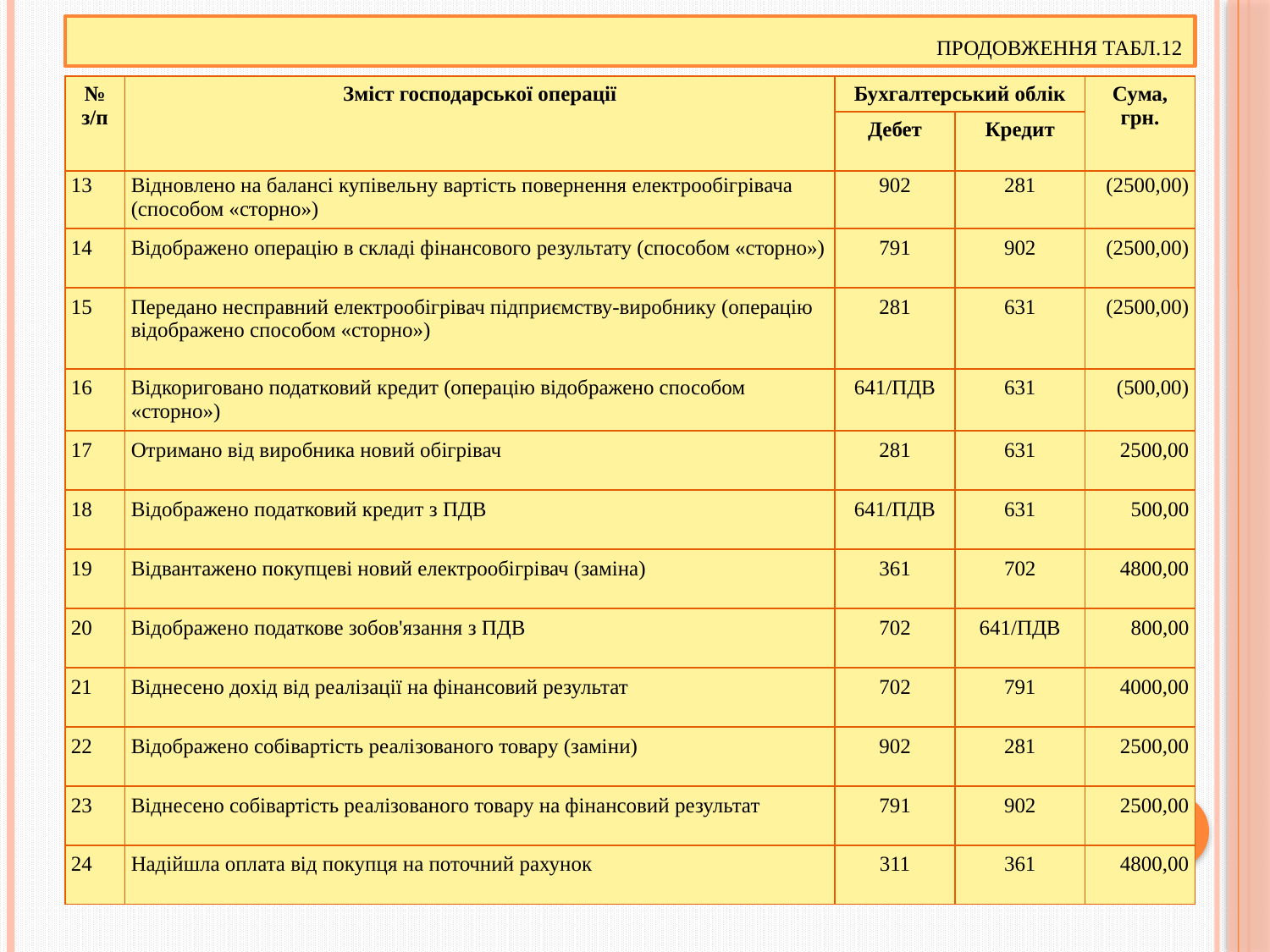

# Продовження табл.12
| № з/п | Зміст господарської операції | Бухгалтерський облік |  | Сума, грн. |
| --- | --- | --- | --- | --- |
|  |  | Дебет | Кредит |  |
| 13 | Відновлено на балансі купівельну вартість повернення електрообігрівача (способом «сторно») | 902 | 281 | (2500,00) |
| --- | --- | --- | --- | --- |
| 14 | Відображено операцію в складі фінансового результату (способом «сторно») | 791 | 902 | (2500,00) |
| 15 | Передано несправний електрообігрівач підприємству-виробнику (операцію відображено способом «сторно») | 281 | 631 | (2500,00) |
| 16 | Відкориговано податковий кредит (операцію відображено способом «сторно») | 641/ПДВ | 631 | (500,00) |
| 17 | Отримано від виробника новий обігрівач | 281 | 631 | 2500,00 |
| 18 | Відображено податковий кредит з ПДВ | 641/ПДВ | 631 | 500,00 |
| 19 | Відвантажено покупцеві новий електрообігрівач (заміна) | 361 | 702 | 4800,00 |
| 20 | Відображено податкове зобов'язання з ПДВ | 702 | 641/ПДВ | 800,00 |
| 21 | Віднесено дохід від реалізації на фінансовий результат | 702 | 791 | 4000,00 |
| 22 | Відображено собівартість реалізованого товару (заміни) | 902 | 281 | 2500,00 |
| 23 | Віднесено собівартість реалізованого товару на фінансовий результат | 791 | 902 | 2500,00 |
| 24 | Надійшла оплата від покупця на поточний рахунок | 311 | 361 | 4800,00 |